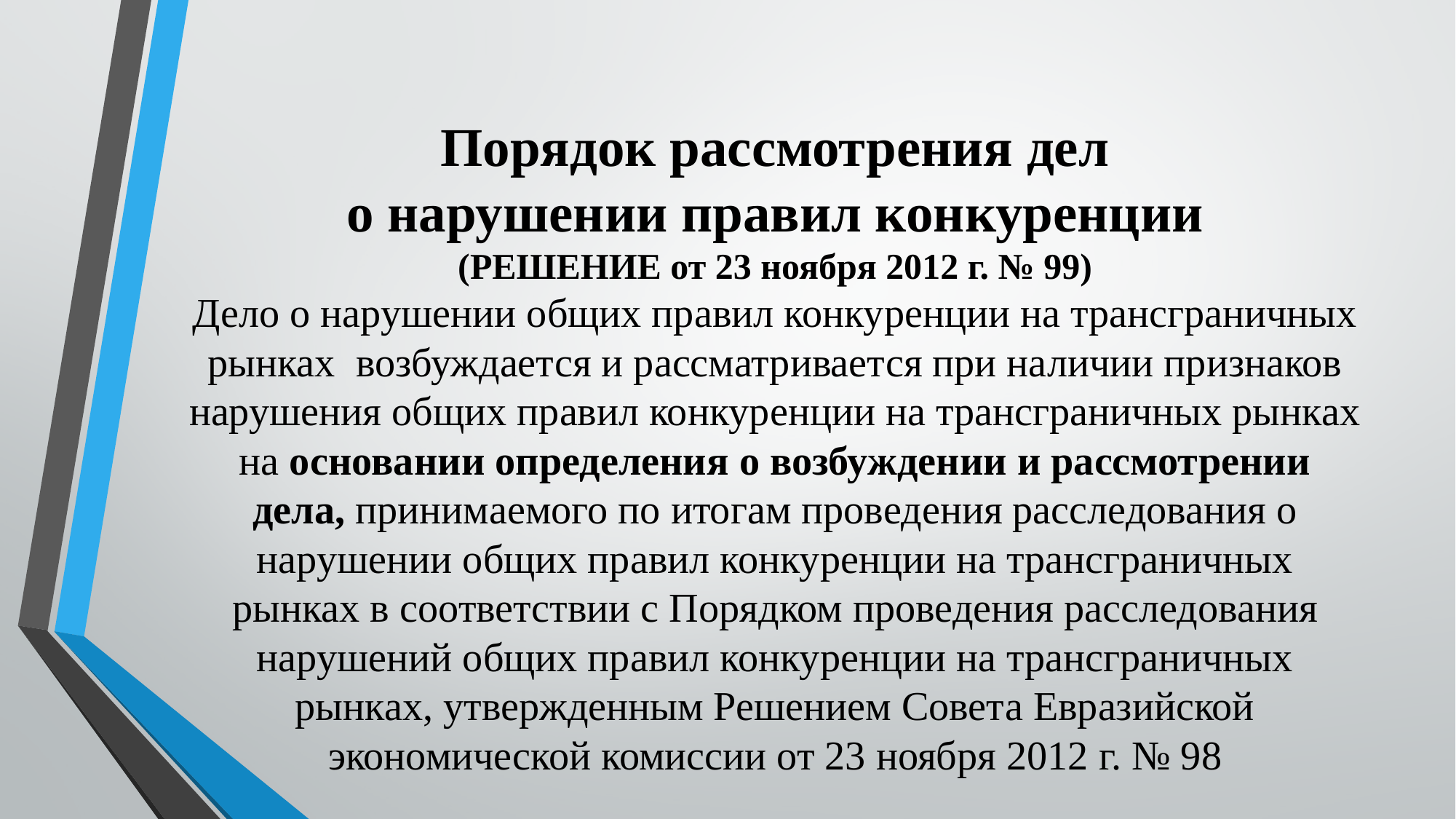

# Порядок рассмотрения дел о нарушении правил конкуренции (РЕШЕНИЕ от 23 ноября 2012 г. № 99) Дело о нарушении общих правил конкуренции на трансграничных рынках  возбуждается и рассматривается при наличии признаков нарушения общих правил конкуренции на трансграничных рынках на основании определения о возбуждении и рассмотрении дела, принимаемого по итогам проведения расследования о нарушении общих правил конкуренции на трансграничных рынках в соответствии с Порядком проведения расследования нарушений общих правил конкуренции на трансграничных рынках, утвержденным Решением Совета Евразийской экономической комиссии от 23 ноября 2012 г. № 98